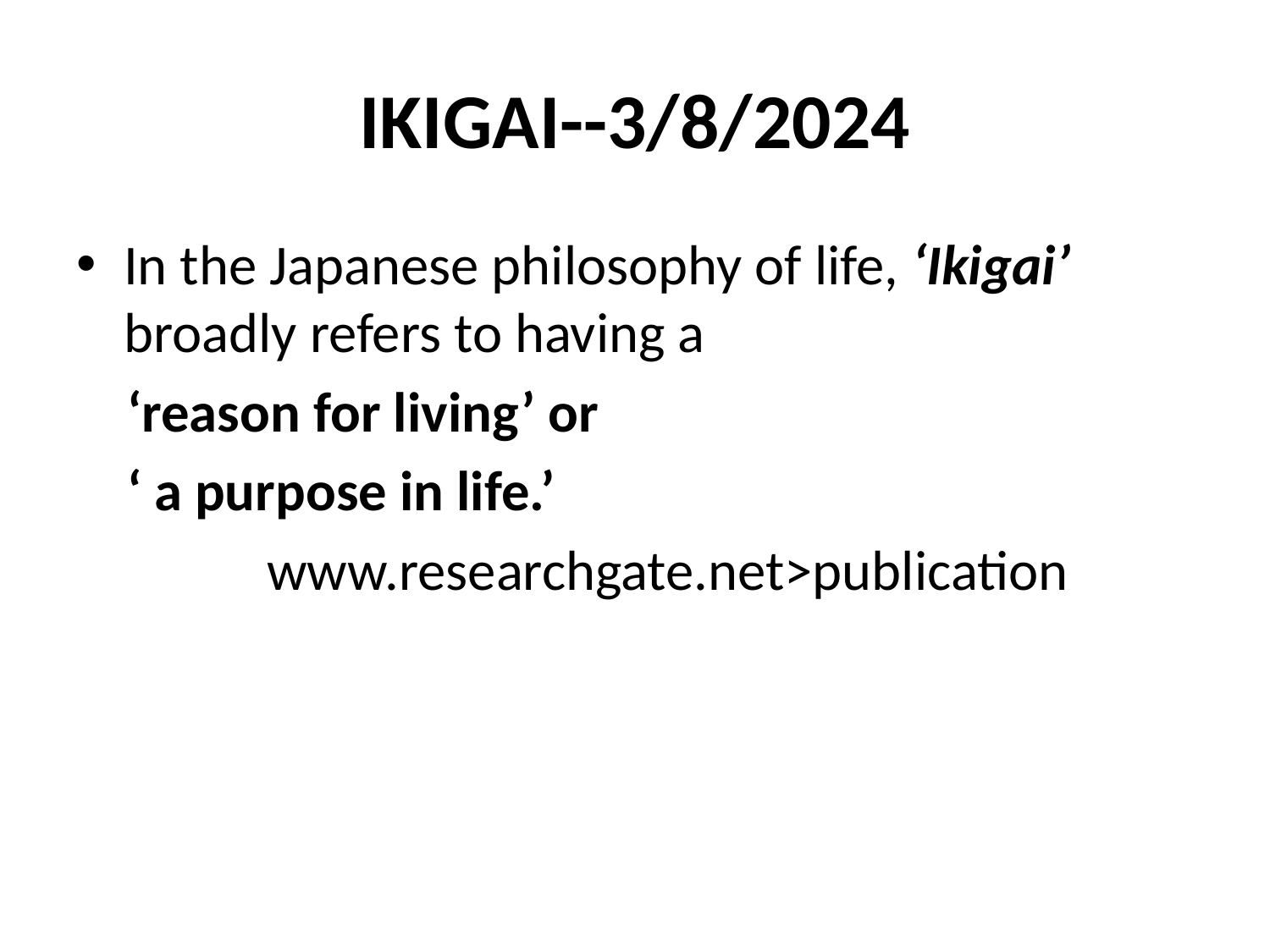

# IKIGAI--3/8/2024
In the Japanese philosophy of life, ‘Ikigai’ broadly refers to having a
    ‘reason for living’ or
    ‘ a purpose in life.’
               www.researchgate.net>publication